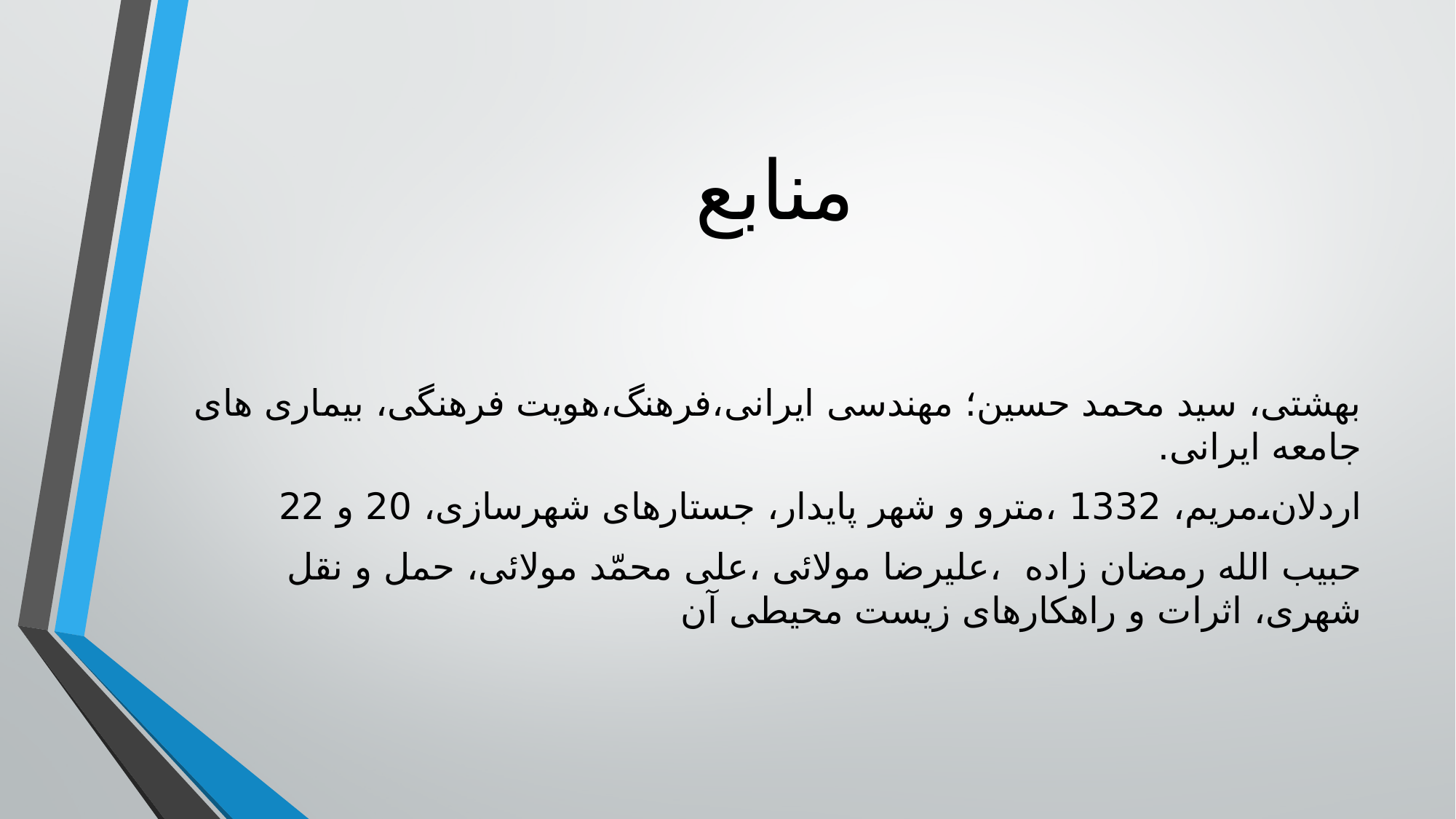

# منابع
بهشتی، سید محمد حسین؛ مهندسی ایرانی،فرهنگ،هویت فرهنگی، بیماری های جامعه ایرانی.
اردلان،مریم، 1332 ،مترو و شهر پایدار، جستارهای شهرسازی، 20 و 22
حبیب الله رمضان زاده  ،علیرضا مولائی ،علی محمّد مولائی، حمل و نقل شهری، اثرات و راهکارهای زیست محیطی آن